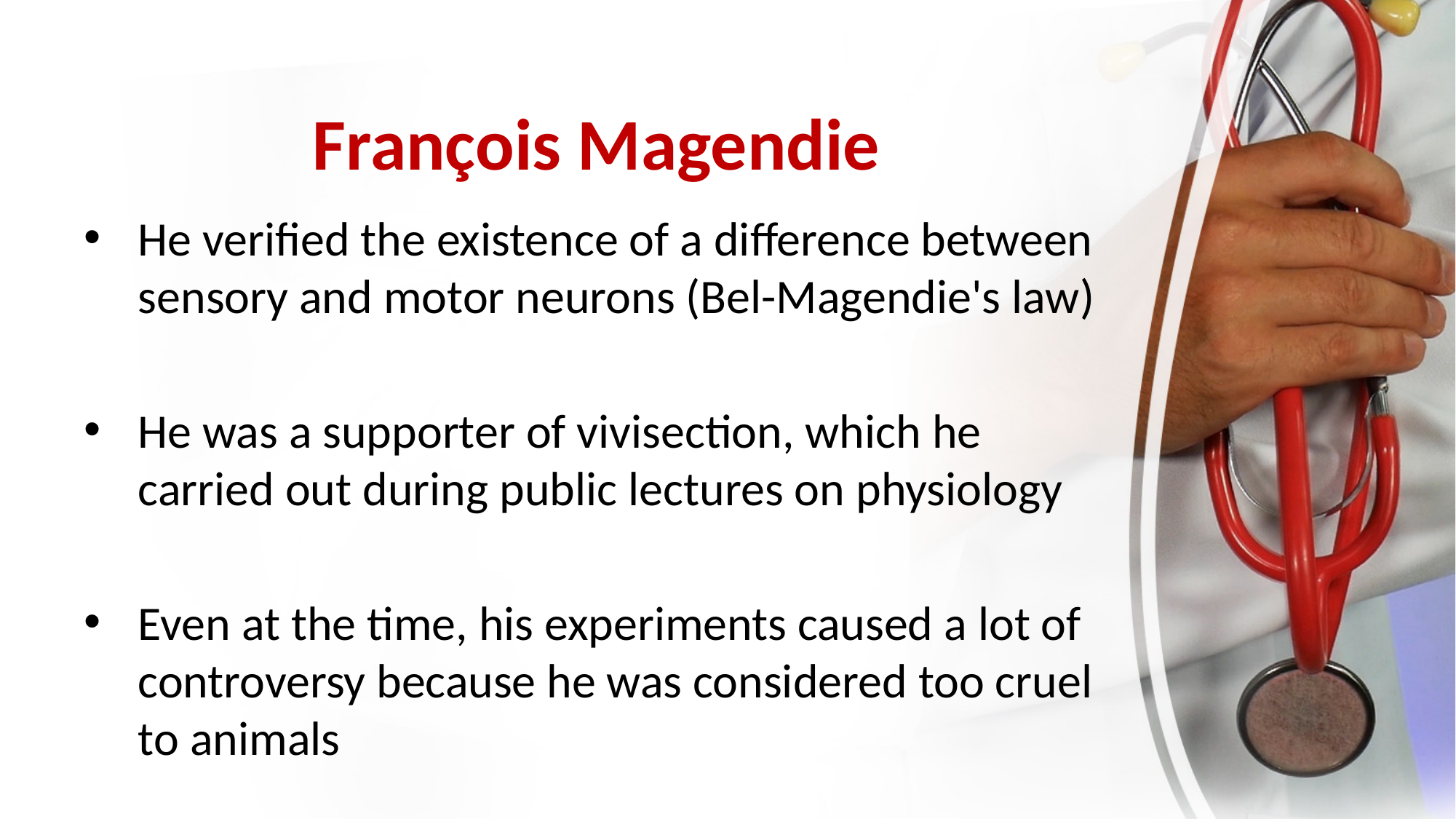

# François Magendie
He verified the existence of a difference between sensory and motor neurons (Bel-Magendie's law)

He was a supporter of vivisection, which he carried out during public lectures on physiology

Even at the time, his experiments caused a lot of controversy because he was considered too cruel to animals